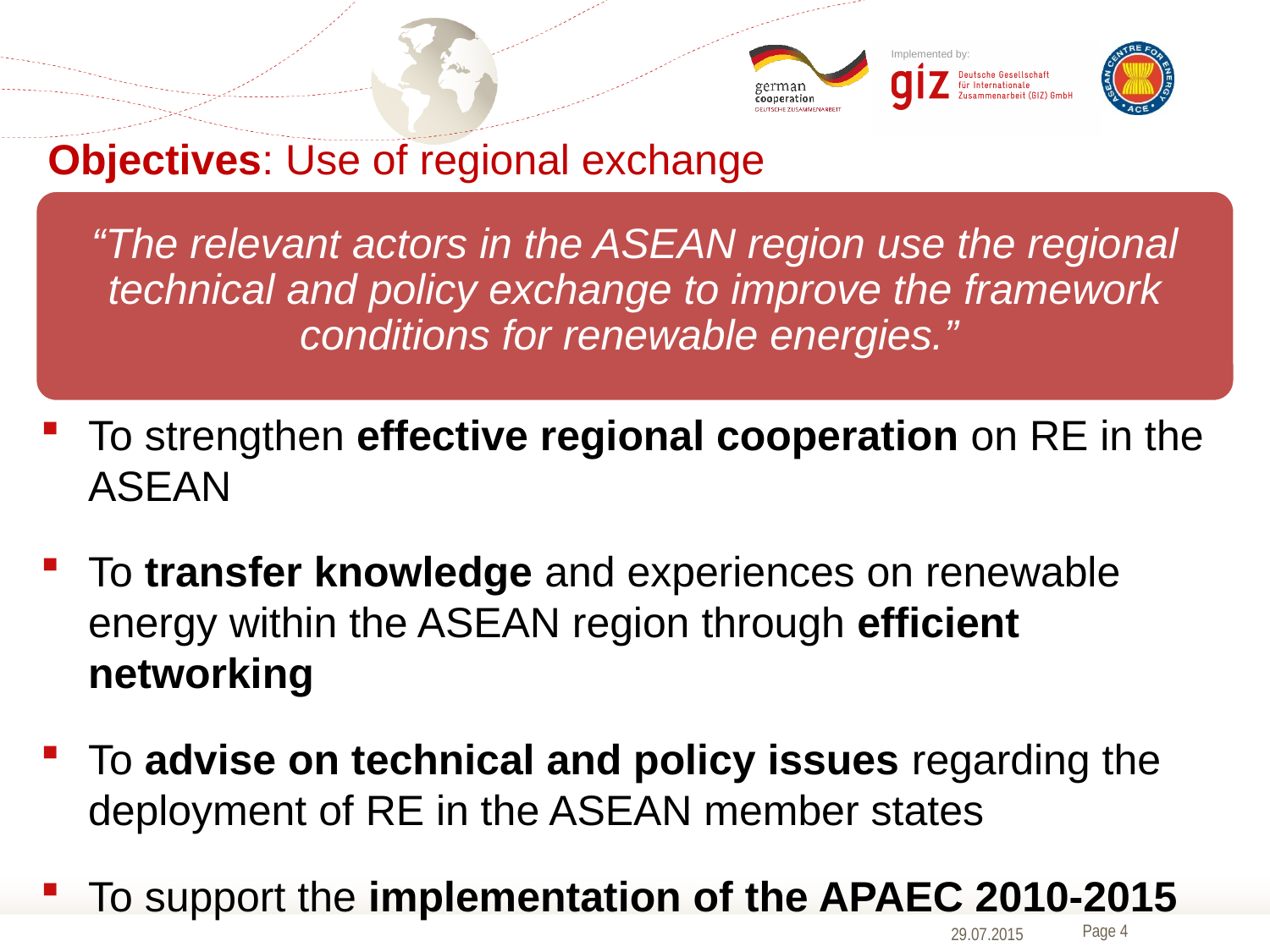

Objectives: Use of regional exchange

“The relevant actors in the ASEAN region use the regional technical and policy exchange to improve the framework conditions for renewable energies.”
To strengthen effective regional cooperation on RE in the ASEAN
To transfer knowledge and experiences on renewable energy within the ASEAN region through efficient networking
To advise on technical and policy issues regarding the deployment of RE in the ASEAN member states
To support the implementation of the APAEC 2010-2015
29.07.2015